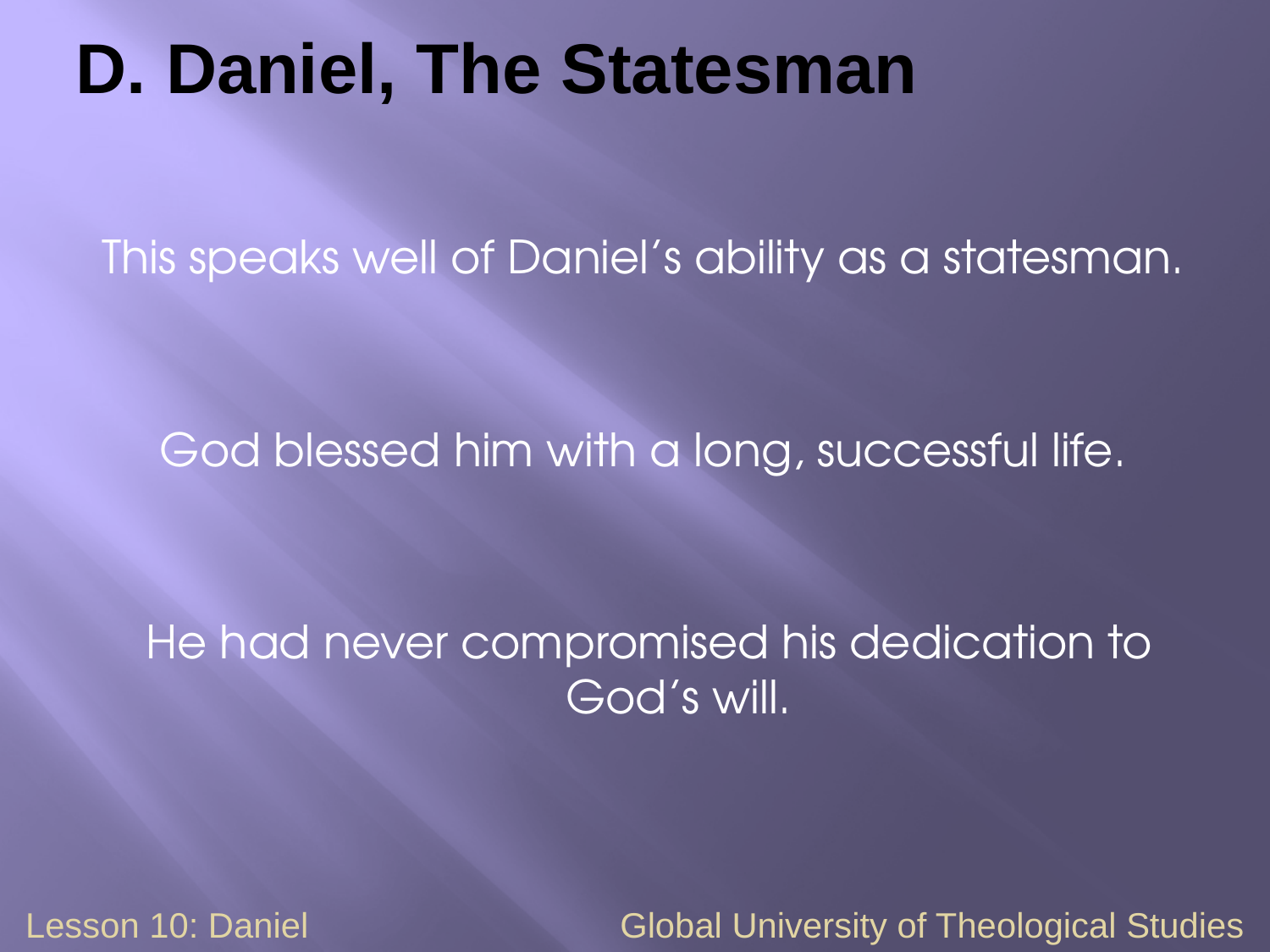

# D. Daniel, The Statesman
This speaks well of Daniel’s ability as a statesman.

God blessed him with a long, successful life.

He had never compromised his dedication to God’s will.
Lesson 10: Daniel                                Global University of Theological Studies